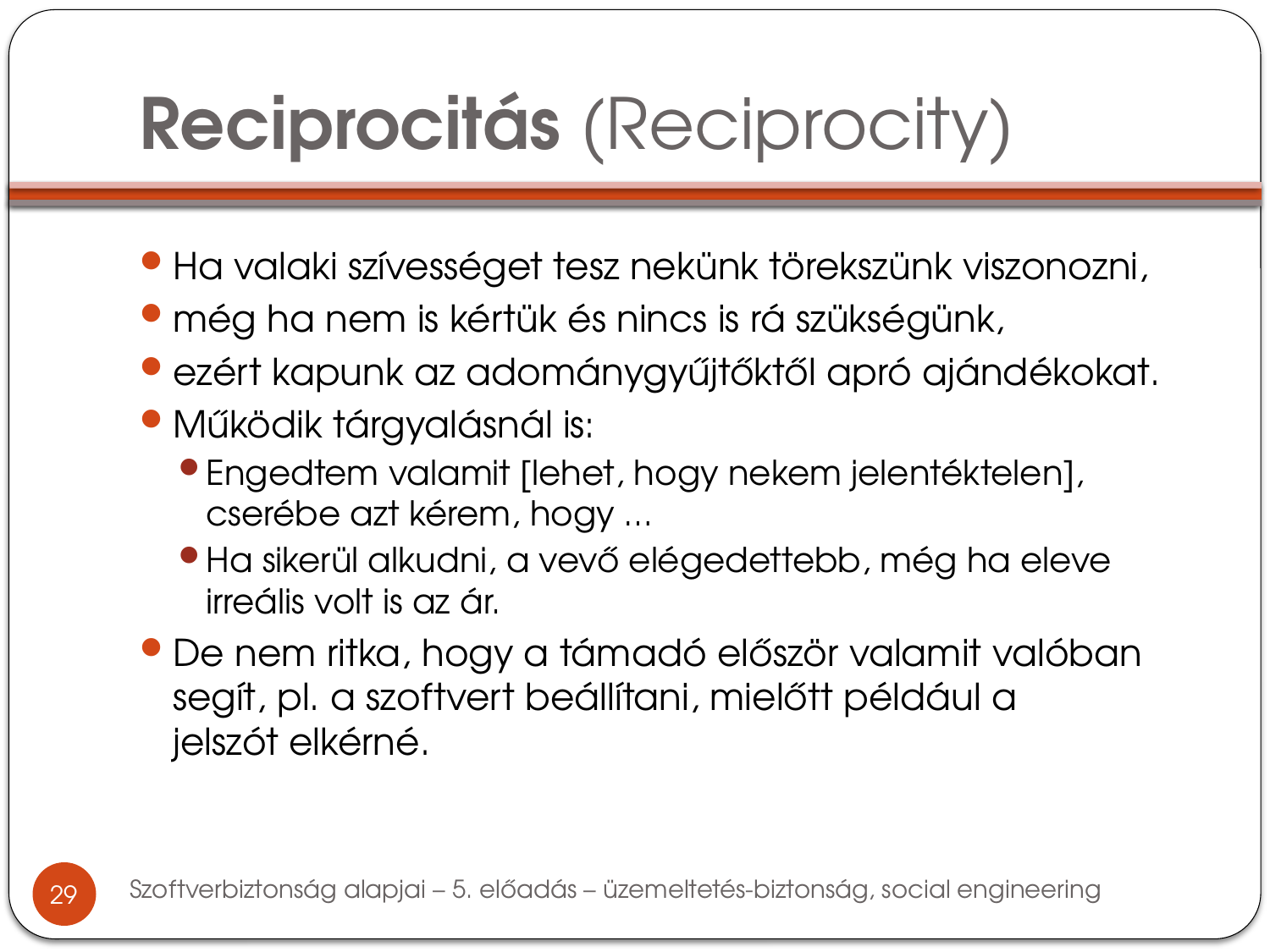

# Reciprocitás (Reciprocity)
Ha valaki szívességet tesz nekünk törekszünk viszonozni,
még ha nem is kértük és nincs is rá szükségünk,
ezért kapunk az adománygyűjtőktől apró ajándékokat.
Működik tárgyalásnál is:
Engedtem valamit [lehet, hogy nekem jelentéktelen], cserébe azt kérem, hogy …
Ha sikerül alkudni, a vevő elégedettebb, még ha eleve irreális volt is az ár.
De nem ritka, hogy a támadó először valamit valóban segít, pl. a szoftvert beállítani, mielőtt például a 	jelszót elkérné.
Szoftverbiztonság alapjai – 5. előadás – üzemeltetés-biztonság, social engineering
29